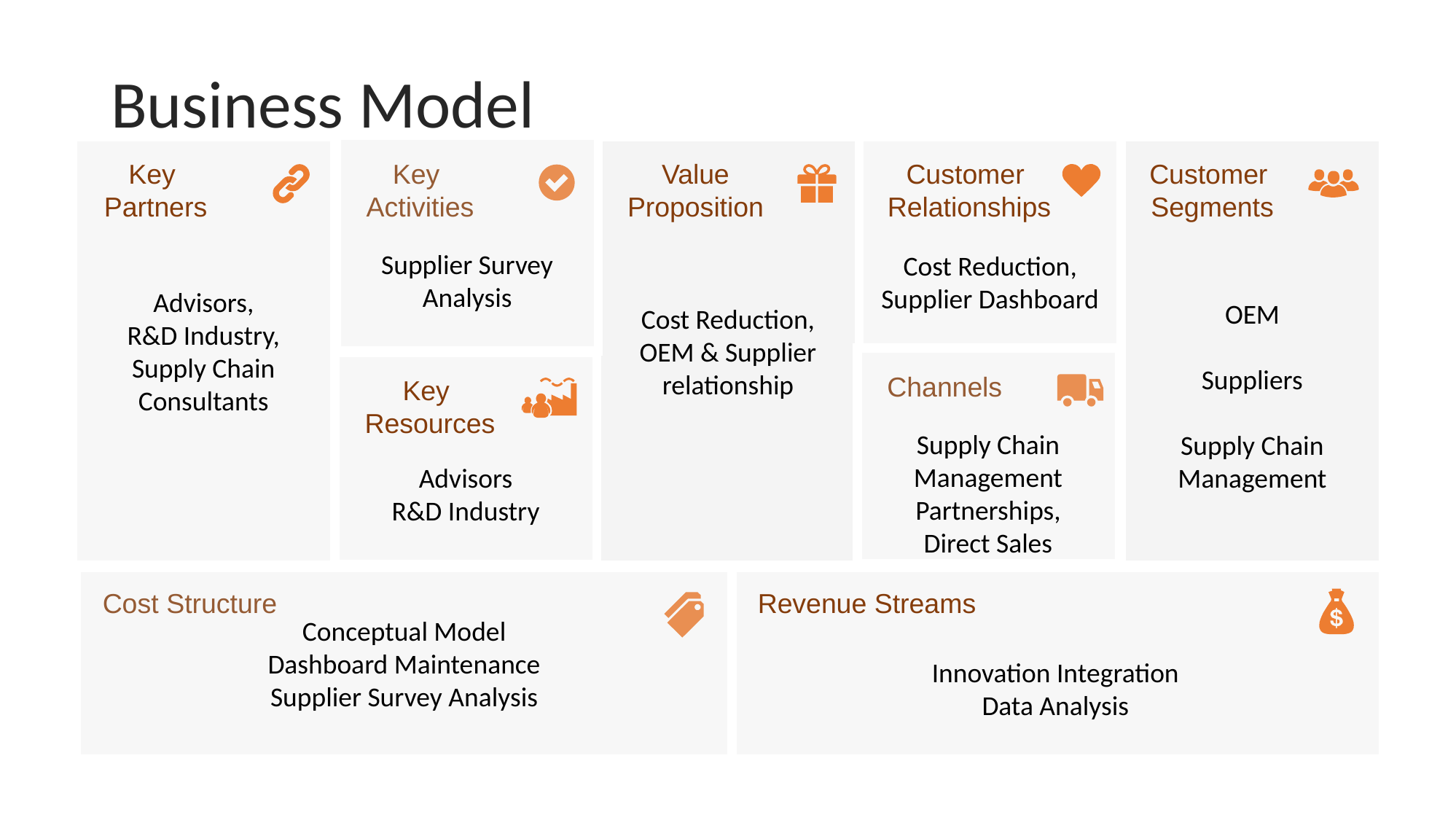

# Business Model
Supplier Survey Analysis

Cost Reduction, Supplier Dashboard

Advisors,
R&D Industry,
Supply Chain Consultants
Cost Reduction,
OEM & Supplier relationship
OEM

Suppliers

Supply Chain Management

Key
Partners
Key
Activities
Value
Proposition
Customer
Relationships
Customer
Segments

Supply Chain Management Partnerships,
Direct Sales
Advisors
R&D Industry

Channels
Key
Resources

Conceptual Model
Dashboard Maintenance
Supplier Survey Analysis
Innovation Integration
Data Analysis

Cost Structure
Revenue Streams